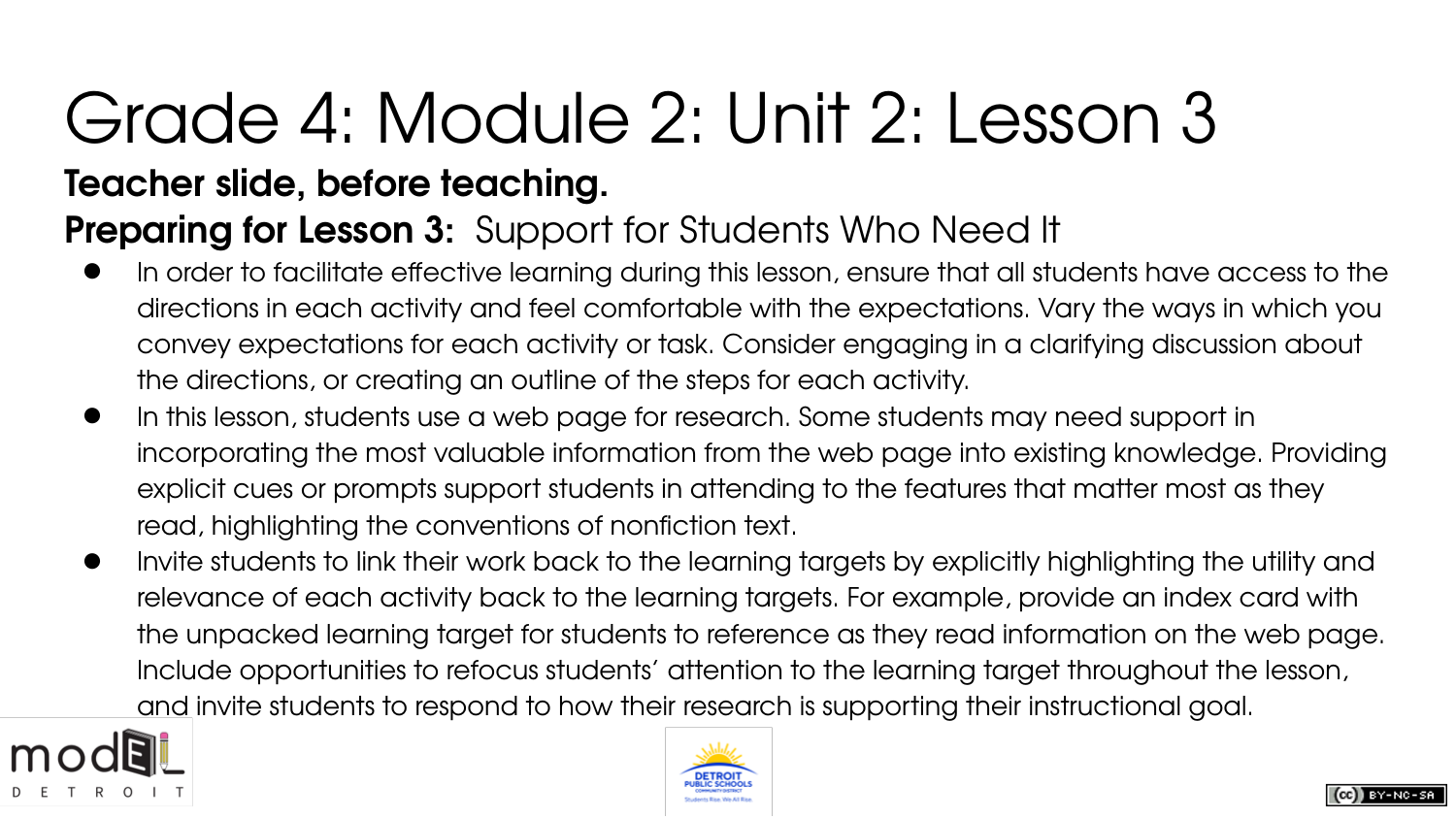

# Grade 4: Module 2: Unit 2: Lesson 3
Teacher slide, before teaching.

Preparing for Lesson 3:  Support for Students Who Need It
In order to facilitate effective learning during this lesson, ensure that all students have access to the directions in each activity and feel comfortable with the expectations. Vary the ways in which you convey expectations for each activity or task. Consider engaging in a clarifying discussion about the directions, or creating an outline of the steps for each activity.
In this lesson, students use a web page for research. Some students may need support in incorporating the most valuable information from the web page into existing knowledge. Providing explicit cues or prompts support students in attending to the features that matter most as they read, highlighting the conventions of nonfiction text.
Invite students to link their work back to the learning targets by explicitly highlighting the utility and relevance of each activity back to the learning targets. For example, provide an index card with the unpacked learning target for students to reference as they read information on the web page. Include opportunities to refocus students’ attention to the learning target throughout the lesson, and invite students to respond to how their research is supporting their instructional goal.